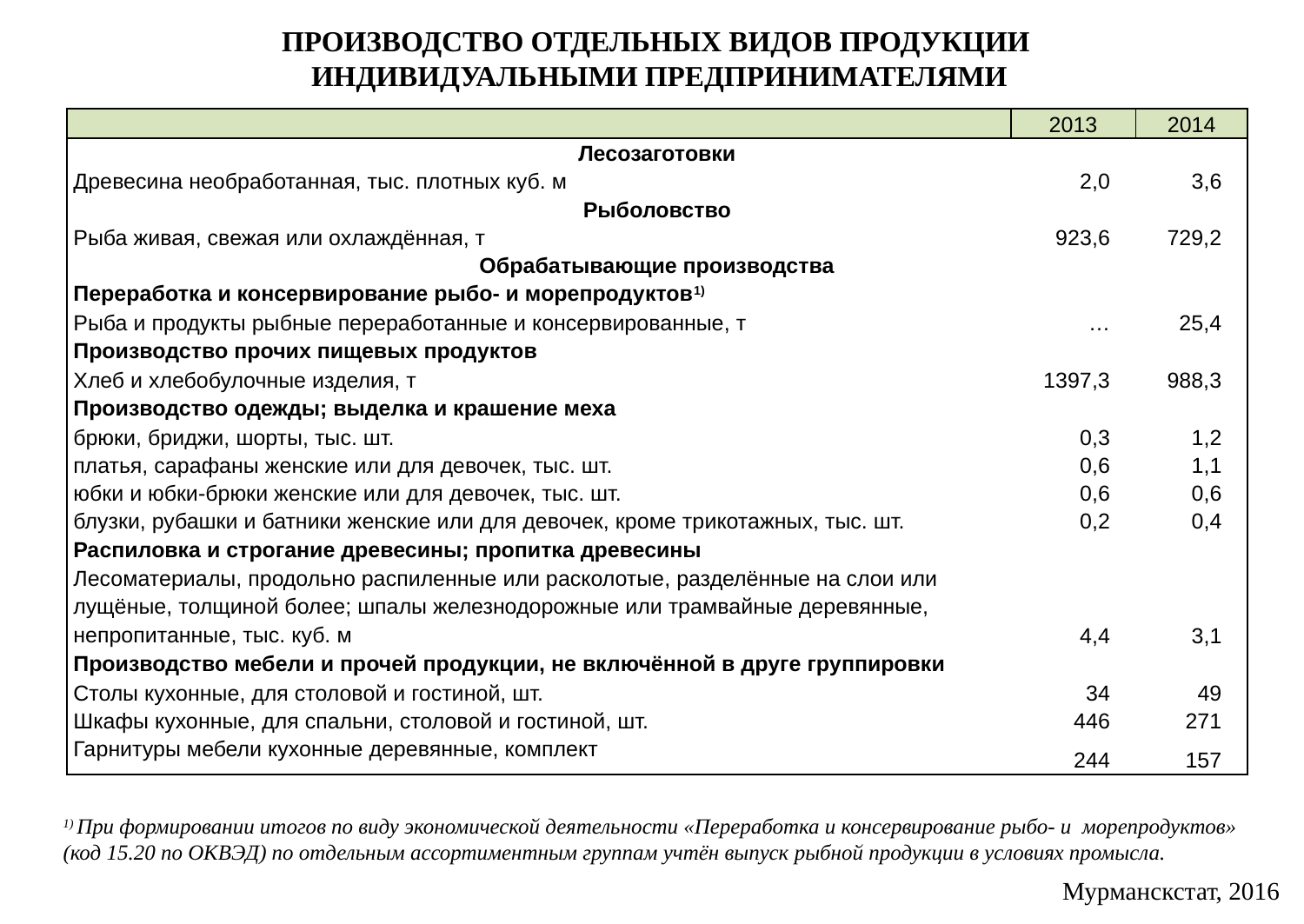

ПРОИЗВОДСТВО ОТДЕЛЬНЫХ ВИДОВ ПРОДУКЦИИ
ИНДИВИДУАЛЬНЫМИ ПРЕДПРИНИМАТЕЛЯМИ
|  | 2013 | 2014 |
| --- | --- | --- |
| Лесозаготовки |  |  |
| Древесина необработанная, тыс. плотных куб. м | 2,0 | 3,6 |
| Рыболовство |  |  |
| Рыба живая, свежая или охлаждённая, т | 923,6 | 729,2 |
| Обрабатывающие производства |  |  |
| Переработка и консервирование рыбо- и морепродуктов1) |  |  |
| Рыба и продукты рыбные переработанные и консервированные, т | … | 25,4 |
| Производство прочих пищевых продуктов |  |  |
| Хлеб и хлебобулочные изделия, т | 1397,3 | 988,3 |
| Производство одежды; выделка и крашение меха |  |  |
| брюки, бриджи, шорты, тыс. шт. | 0,3 | 1,2 |
| платья, сарафаны женские или для девочек, тыс. шт. | 0,6 | 1,1 |
| юбки и юбки-брюки женские или для девочек, тыс. шт. | 0,6 | 0,6 |
| блузки, рубашки и батники женские или для девочек, кроме трикотажных, тыс. шт. | 0,2 | 0,4 |
| Распиловка и строгание древесины; пропитка древесины |  |  |
| Лесоматериалы, продольно распиленные или расколотые, разделённые на слои или лущёные, толщиной более; шпалы железнодорожные или трамвайные деревянные, непропитанные, тыс. куб. м | 4,4 | 3,1 |
| Производство мебели и прочей продукции, не включённой в друге группировки |  |  |
| Столы кухонные, для столовой и гостиной, шт. | 34 | 49 |
| Шкафы кухонные, для спальни, столовой и гостиной, шт. | 446 | 271 |
| Гарнитуры мебели кухонные деревянные, комплект | 244 | 157 |
|  |  |  |
1) При формировании итогов по виду экономической деятельности «Переработка и консервирование рыбо- и  морепродуктов» (код 15.20 по ОКВЭД) по отдельным ассортиментным группам учтён выпуск рыбной продукции в условиях промысла.
Мурманскстат, 2016